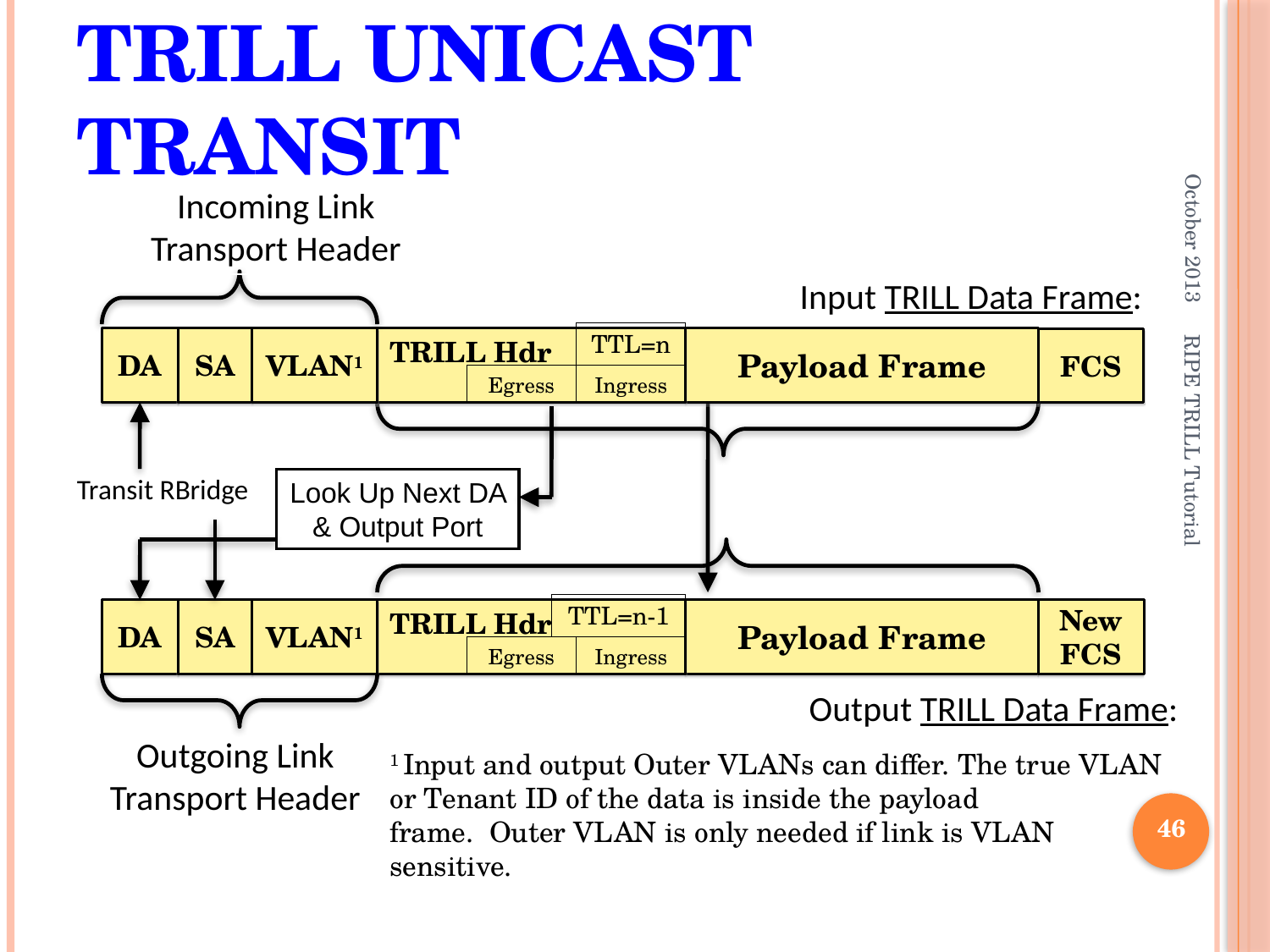

# TRILL Unicast Transit

October 2013

Incoming Link Transport Header

Input TRILL Data Frame:
TTL=n
DA
SA
VLAN1
TRILL Hdr
Payload Frame
FCS
Egress
Ingress
Transit RBridge
Look Up Next DA & Output Port
RIPE TRILL Tutorial

TTL=n-1
DA
SA
VLAN1
TRILL Hdr
Payload Frame
New FCS
Egress
Ingress
Output TRILL Data Frame:
Outgoing Link Transport Header
1 Input and output Outer VLANs can differ. The true VLAN or Tenant ID of the data is inside the payload
frame.  Outer VLAN is only needed if link is VLAN sensitive.
46